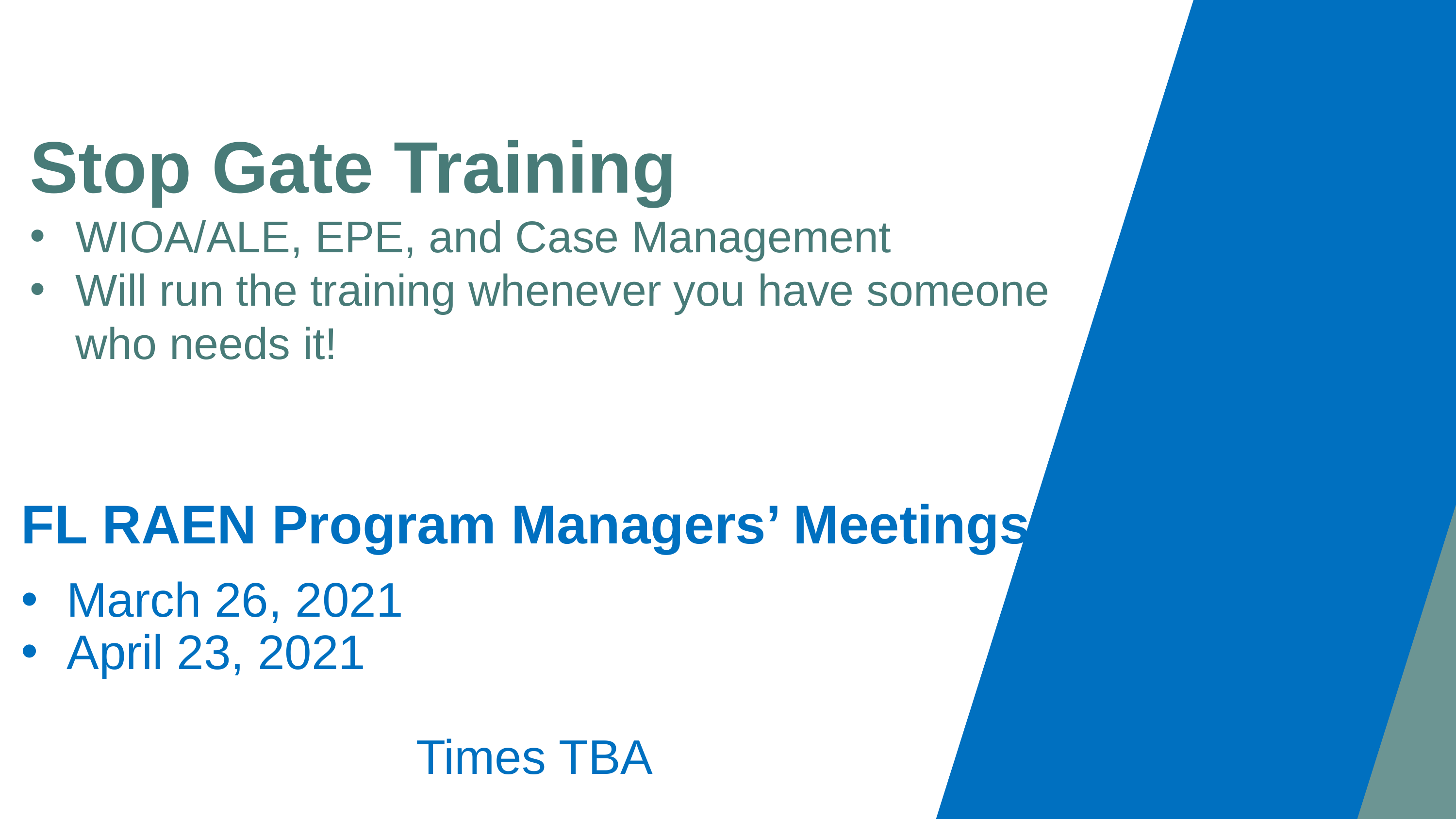

Stop Gate Training

WIOA/ALE, EPE, and Case Management
Will run the training whenever you have someone who needs it!

FL RAEN Program Managers’ Meetings

March 26, 2021
April 23, 2021

Times TBA